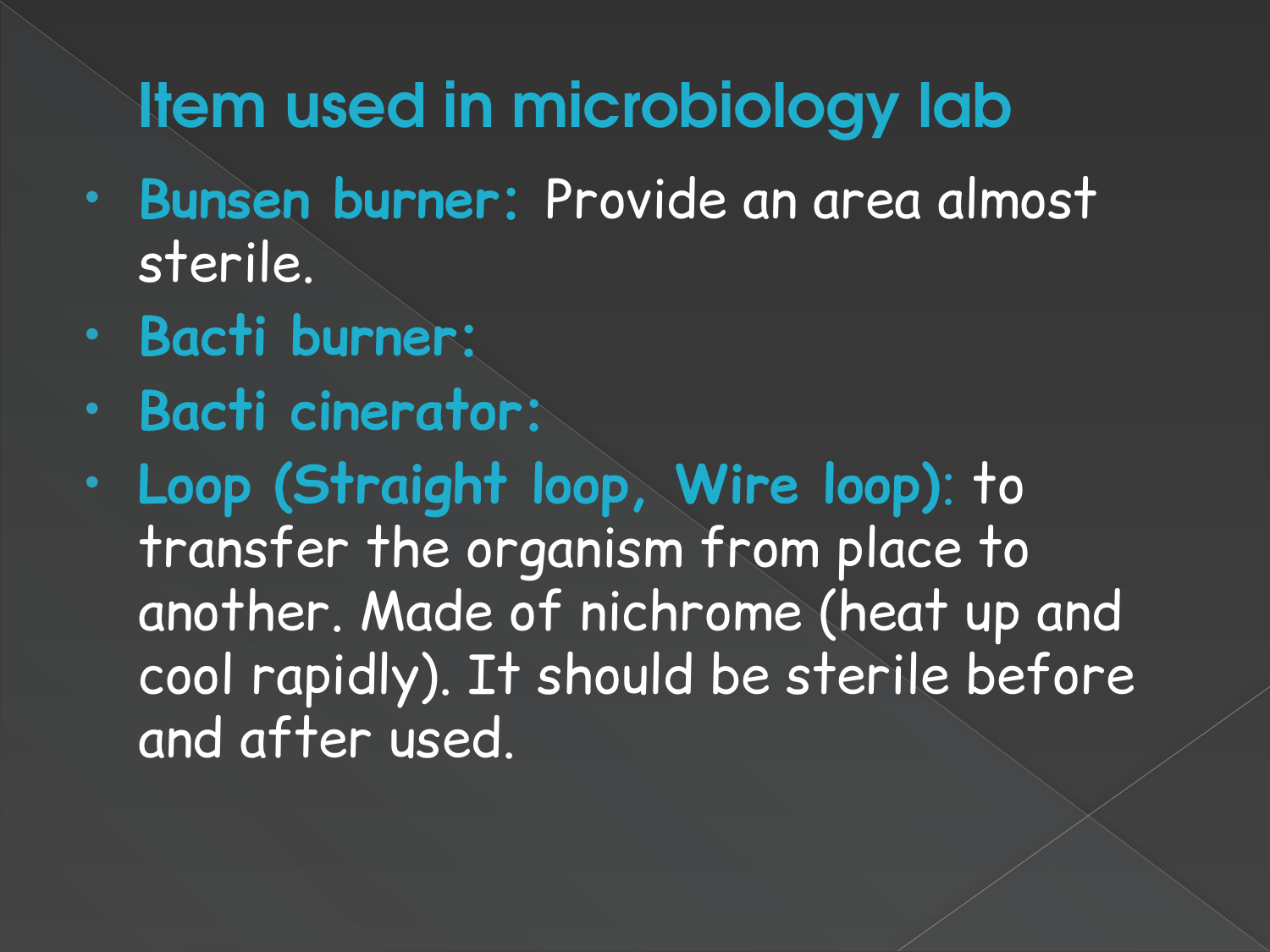

# Item used in microbiology lab
Bunsen burner: Provide an area almost sterile.
Bacti burner:
Bacti cinerator:
Loop (Straight loop, Wire loop): to transfer the organism from place to another. Made of nichrome (heat up and cool rapidly). It should be sterile before and after used.